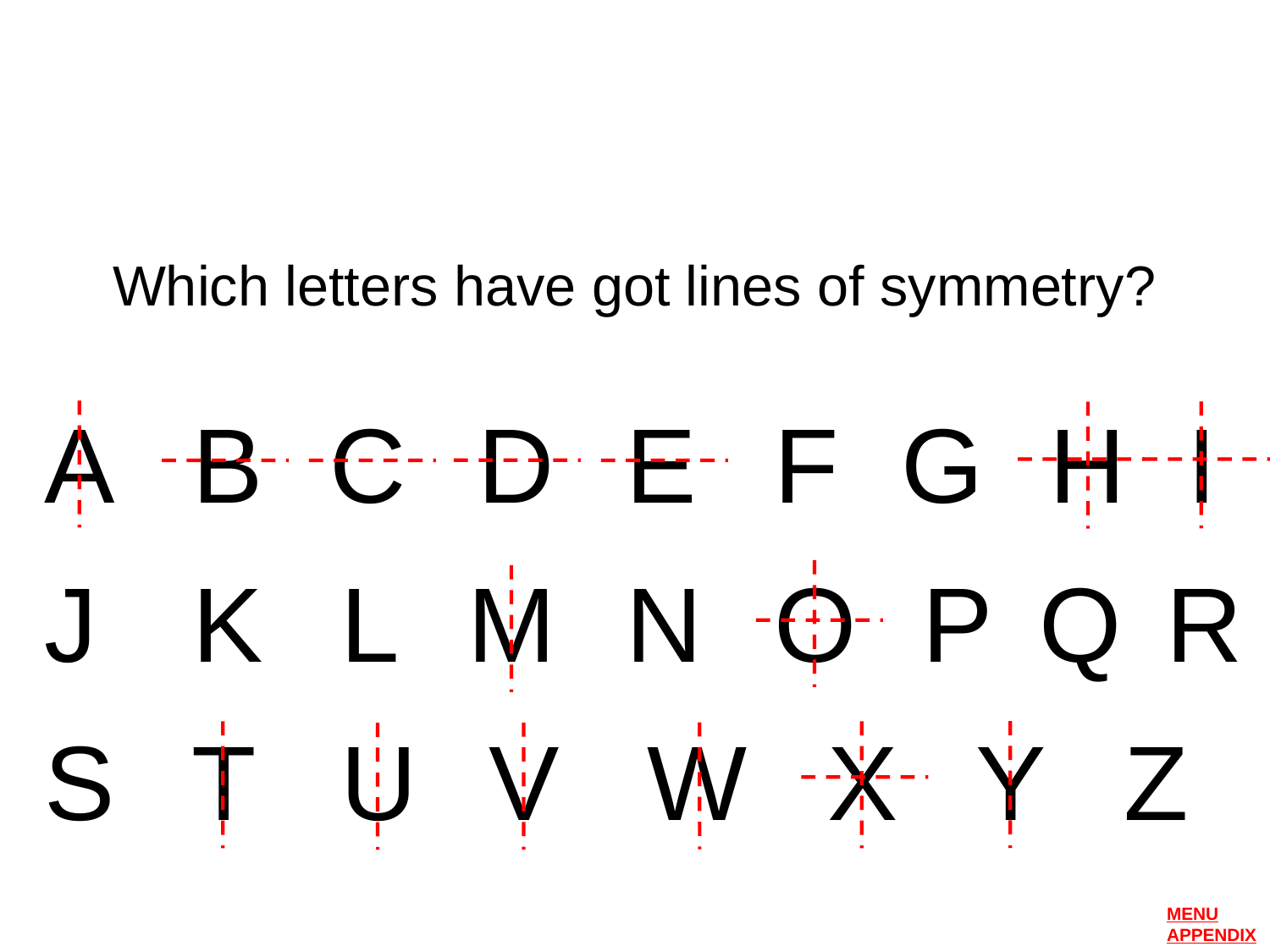

# Line Symmetry in the Alphabet
Which letters have got lines of symmetry?
A
B
C
D
E
F
G
H
I

J
K
L
M
N
O
P
Q
R

S
T
U
V
W
X
Y
Z

MENU
APPENDIX